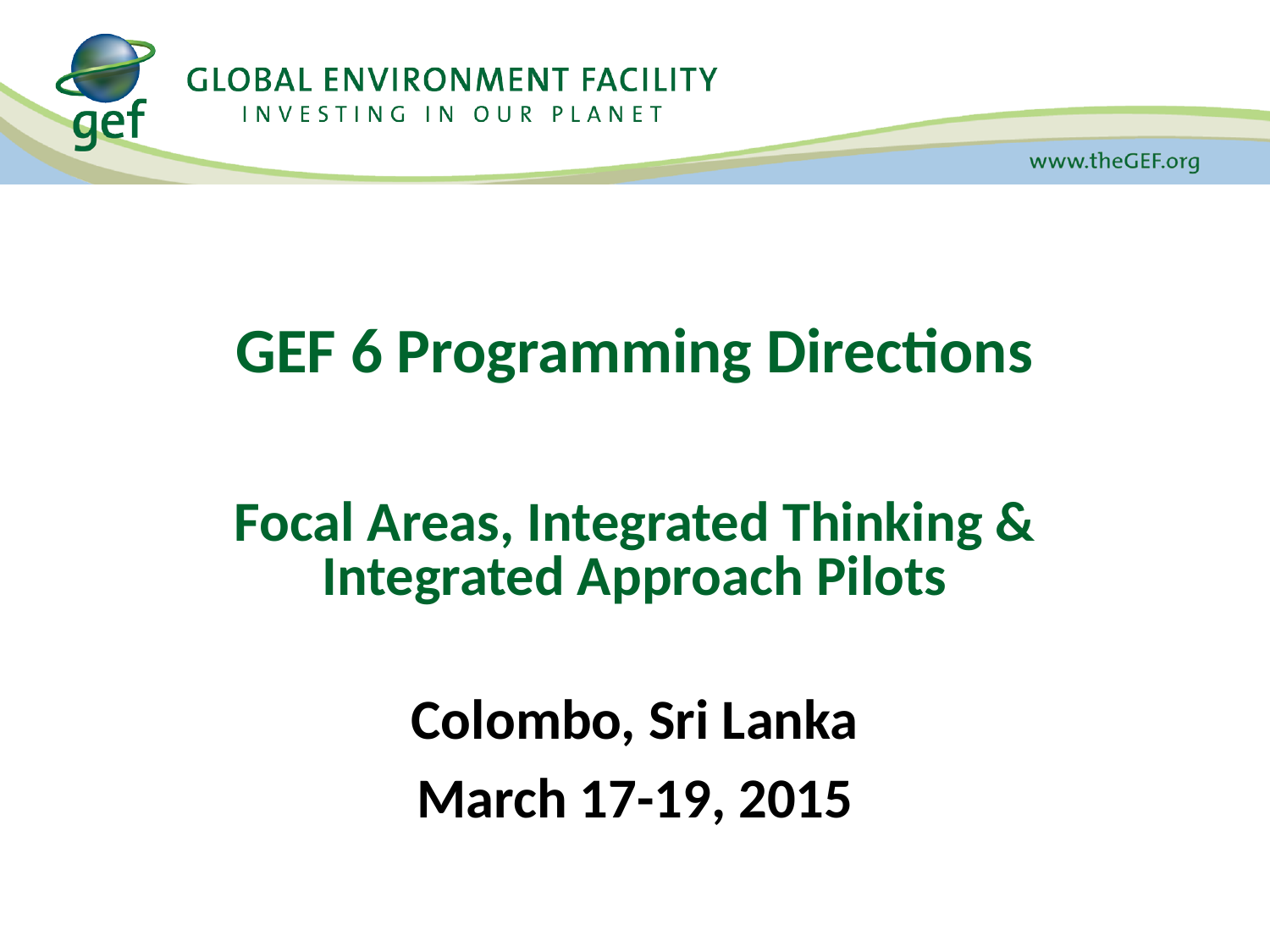

# GEF 6 Programming Directions

Focal Areas, Integrated Thinking & Integrated Approach Pilots

Colombo, Sri Lanka
March 17-19, 2015